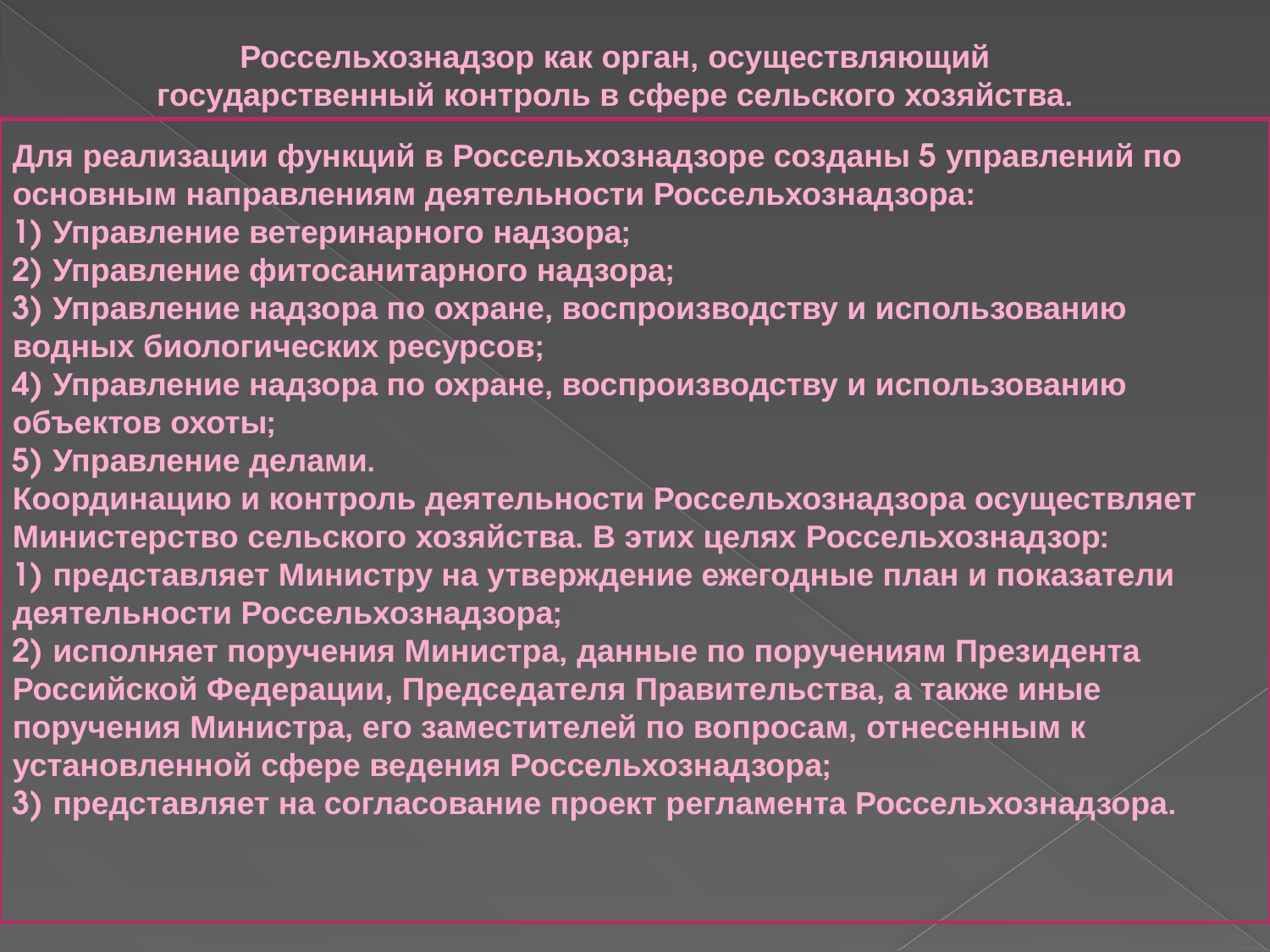

Россельхознадзор как орган, осуществляющий государственный контроль в сфере сельского хозяйства.

Для реализации функций в Россельхознадзоре созданы 5 управлений по основным направлениям деятельности Россельхознадзора:
1) Управление ветеринарного надзора;
2) Управление фитосанитарного надзора;
3) Управление надзора по охране, воспроизводству и использованию водных биологических ресурсов;
4) Управление надзора по охране, воспроизводству и использованию объектов охоты;
5) Управление делами.
Координацию и контроль деятельности Россельхознадзора осуществляет Министерство сельского хозяйства. В этих целях Россельхознадзор:
1) представляет Министру на утверждение ежегодные план и показатели деятельности Россельхознадзора;
2) исполняет поручения Министра, данные по поручениям Президента Российской Федерации, Председателя Правительства, а также иные поручения Министра, его заместителей по вопросам, отнесенным к установленной сфере ведения Россельхознадзора;
3) представляет на согласование проект регламента Россельхознадзора.